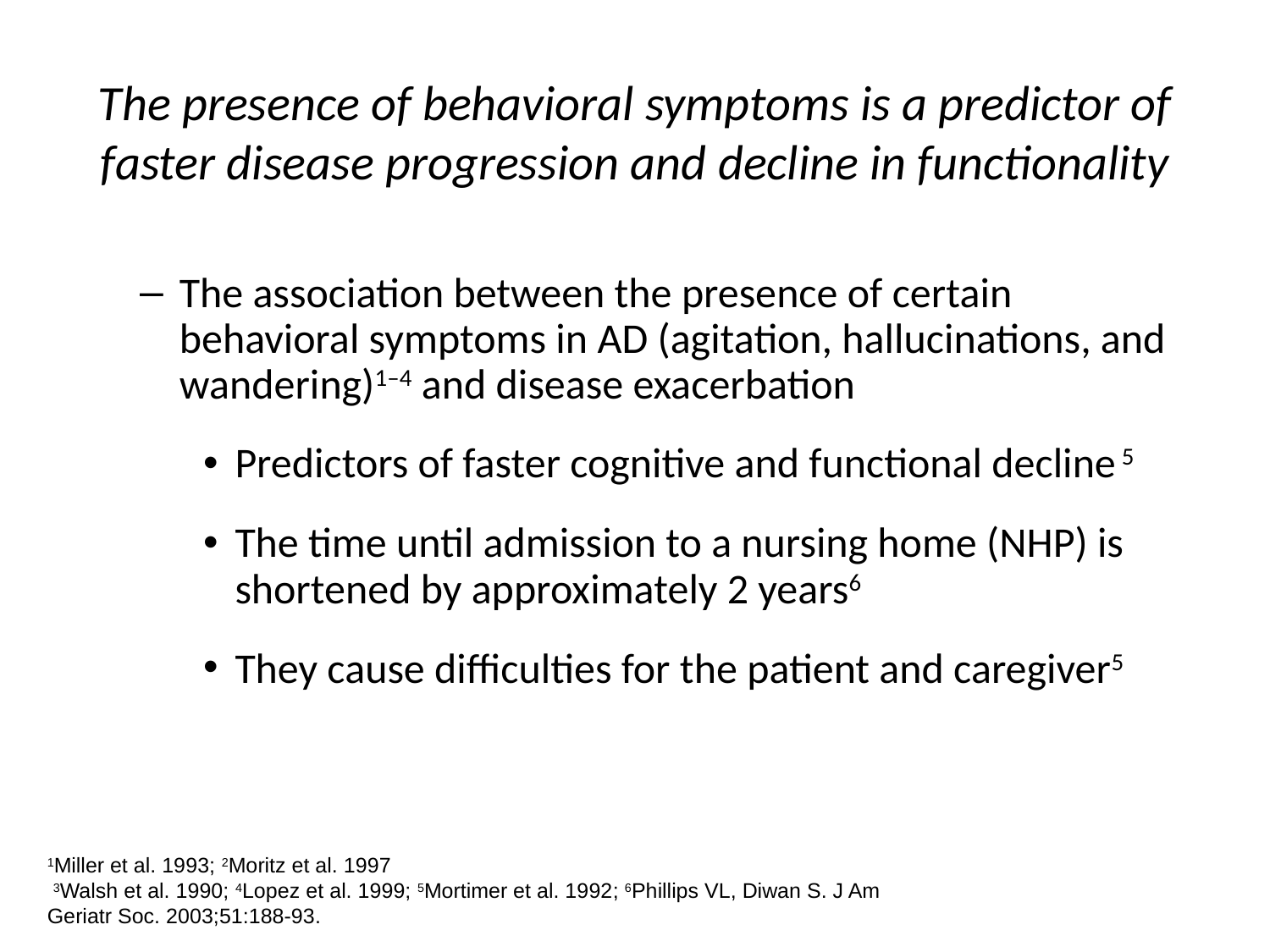

The presence of behavioral symptoms is a predictor of faster disease progression and decline in functionality
The association between the presence of certain behavioral symptoms in AD (agitation, hallucinations, and wandering)1–4 and disease exacerbation
Predictors of faster cognitive and functional decline 5
The time until admission to a nursing home (NHP) is shortened by approximately 2 years6
They cause difficulties for the patient and caregiver5

1Miller et al. 1993; 2Moritz et al. 1997
 3Walsh et al. 1990; 4Lopez et al. 1999; 5Mortimer et al. 1992; 6Phillips VL, Diwan S. J Am Geriatr Soc. 2003;51:188-93.